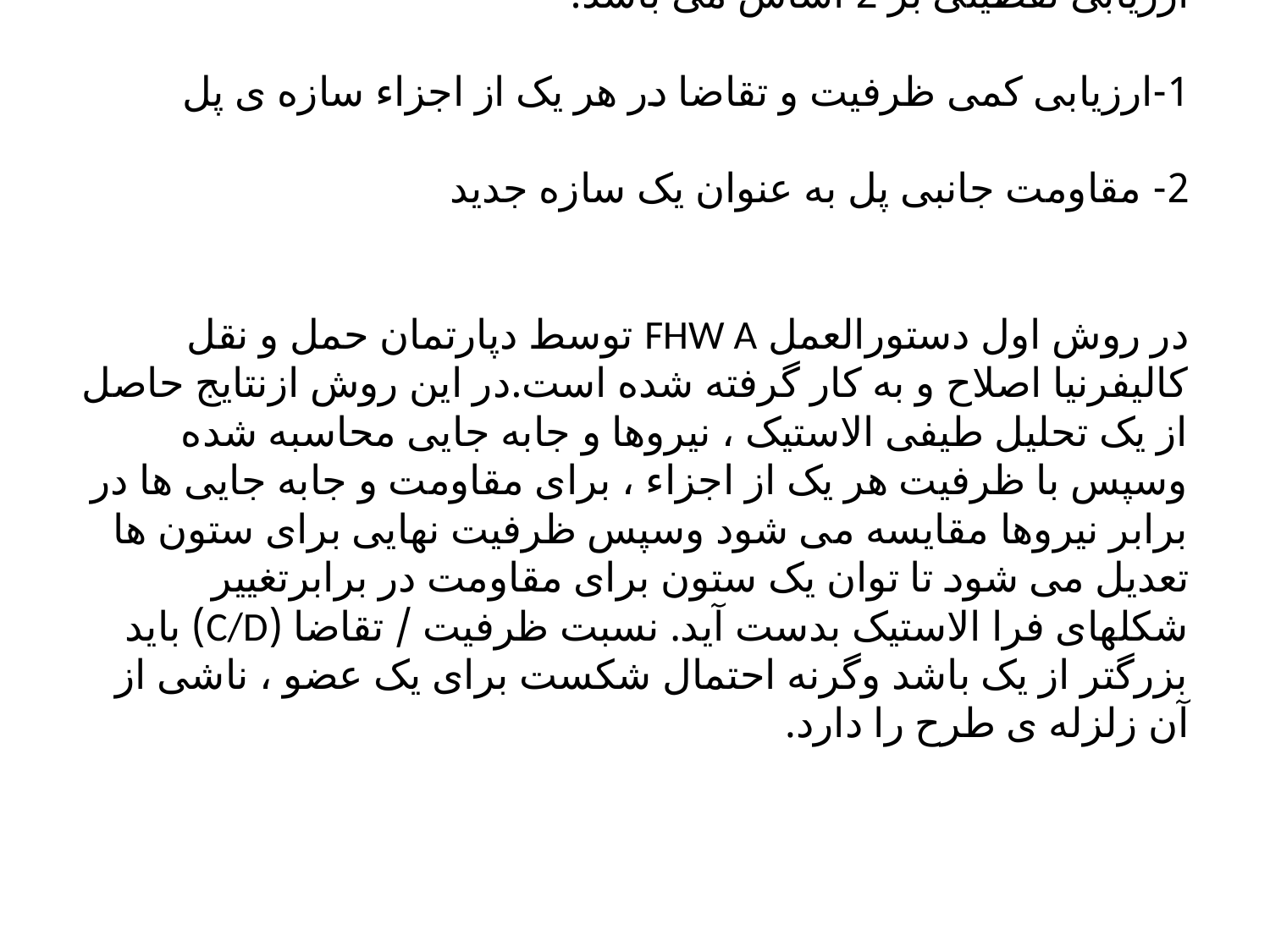

# ارزیابی تفصیلی بر 2 اساس می باشد: 1-ارزیابی کمی ظرفیت و تقاضا در هر یک از اجزاء سازه ی پل 2- مقاومت جانبی پل به عنوان یک سازه جدید در روش اول دستورالعمل FHW A توسط دپارتمان حمل و نقل کالیفرنیا اصلاح و به کار گرفته شده است.در این روش ازنتایج حاصل از یک تحلیل طیفی الاستیک ، نیروها و جابه جایی محاسبه شده وسپس با ظرفیت هر یک از اجزاء ، برای مقاومت و جابه جایی ها در برابر نیروها مقایسه می شود وسپس ظرفیت نهایی برای ستون ها تعدیل می شود تا توان یک ستون برای مقاومت در برابرتغییر شکلهای فرا الاستیک بدست آید. نسبت ظرفیت / تقاضا (C/D) باید بزرگتر از یک باشد وگرنه احتمال شکست برای یک عضو ، ناشی از آن زلزله ی طرح را دارد.